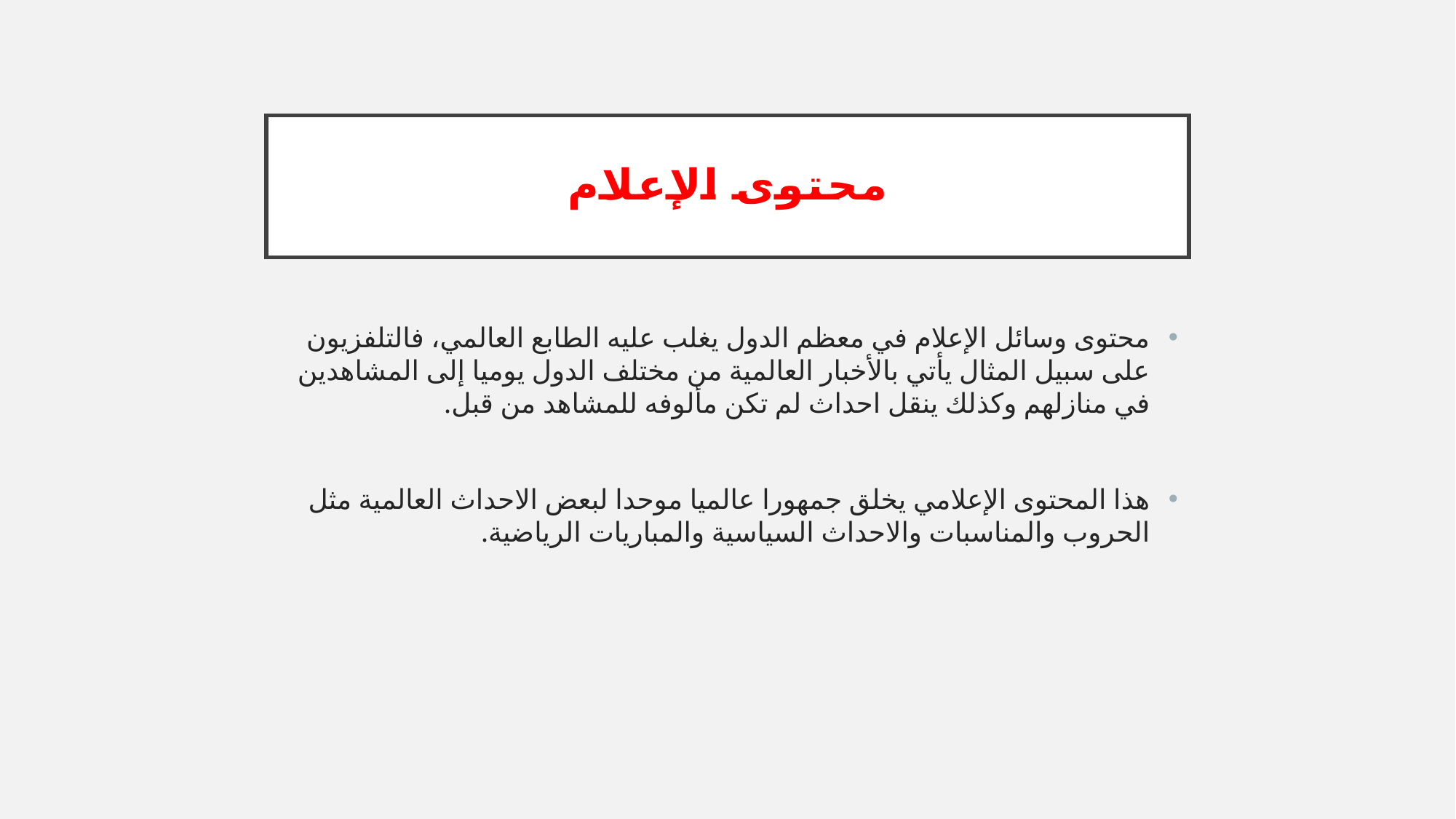

# محتوى الإعلام
محتوى وسائل الإعلام في معظم الدول يغلب عليه الطابع العالمي، فالتلفزيون على سبيل المثال يأتي بالأخبار العالمية من مختلف الدول يوميا إلى المشاهدين في منازلهم وكذلك ينقل احداث لم تكن مألوفه للمشاهد من قبل.

هذا المحتوى الإعلامي يخلق جمهورا عالميا موحدا لبعض الاحداث العالمية مثل الحروب والمناسبات والاحداث السياسية والمباريات الرياضية.